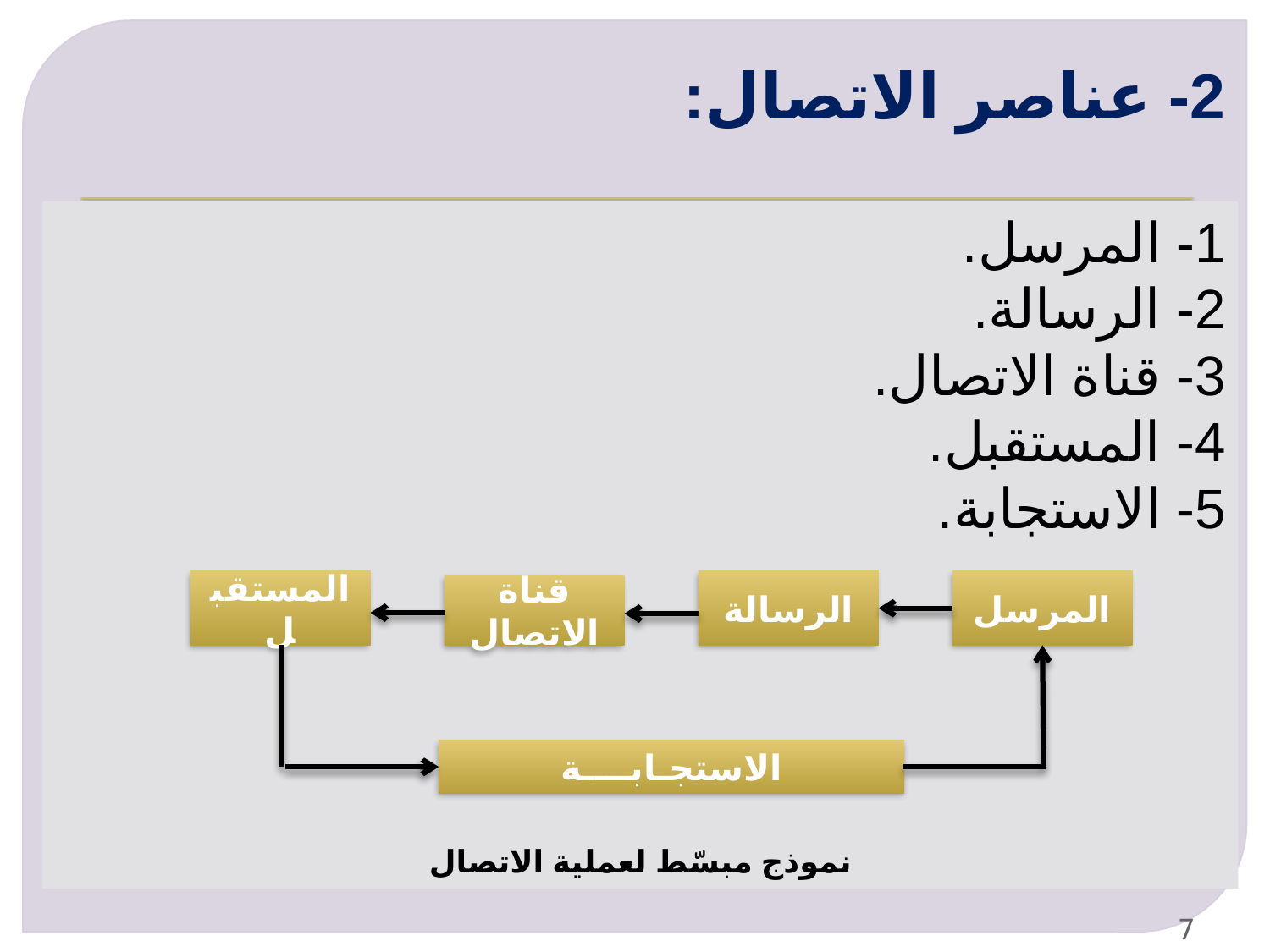

# 2- عناصر الاتصال:
1- المرسل.
2- الرسالة.
3- قناة الاتصال.
4- المستقبل.
5- الاستجابة.

نموذج مبسّط لعملية الاتصال
المستقبل
الرسالة
المرسل
قناة الاتصال
الاستجـابــــة
7